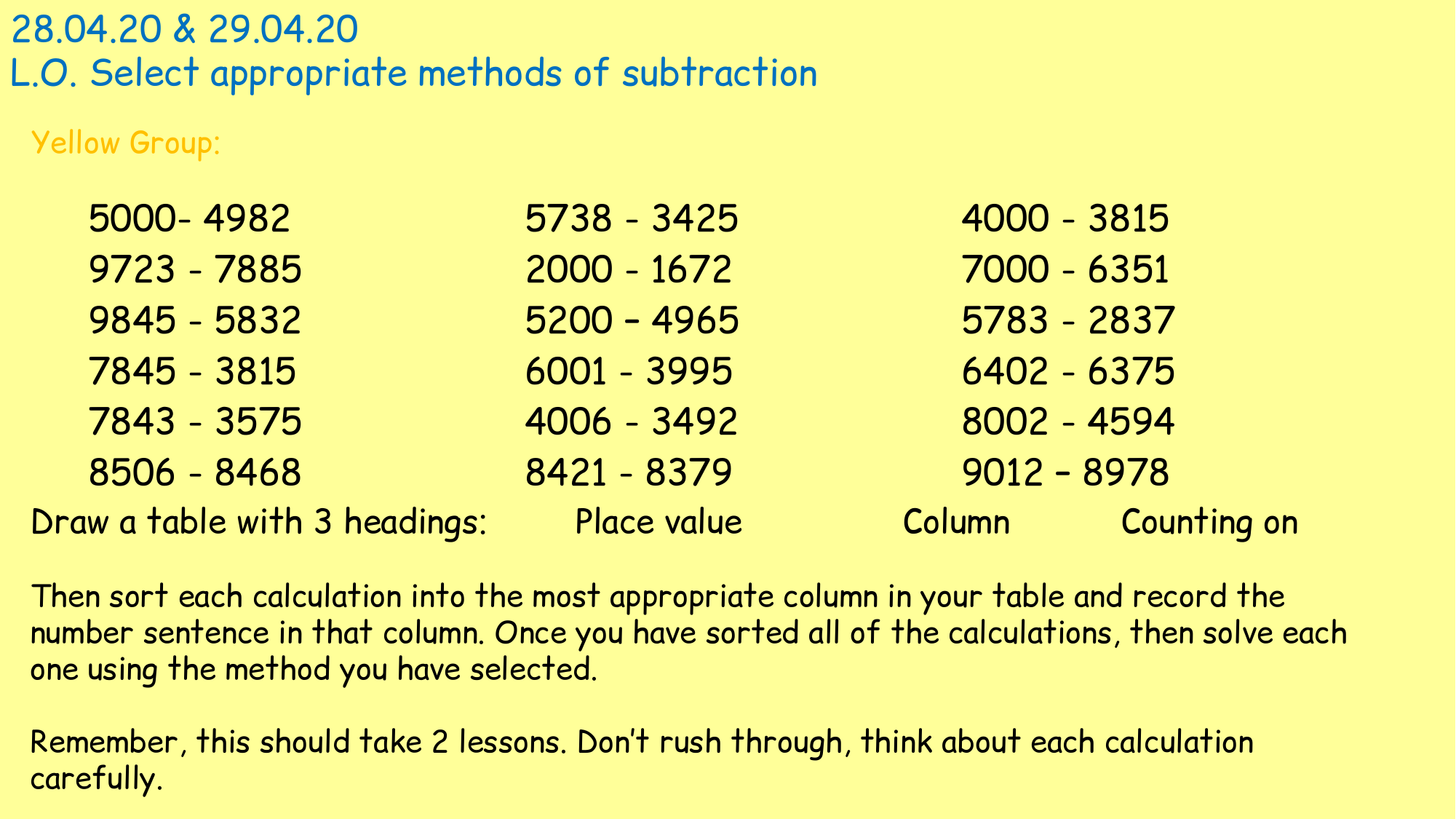

28.04.20 & 29.04.20
L.O. Select appropriate methods of subtraction
Yellow Group:
| 5000- 4982 5738 - 3425 4000 - 3815 9723 - 7885 2000 - 1672 7000 - 6351 9845 - 5832 5200 – 4965 5783 - 2837 7845 - 3815 6001 - 3995 6402 - 6375 7843 - 3575 4006 - 3492 8002 - 4594 8506 - 8468 8421 - 8379 9012 – 8978 |
| --- |
|  |
|  |
Draw a table with 3 headings: 	Place value		Column		Counting on

Then sort each calculation into the most appropriate column in your table and record the number sentence in that column. Once you have sorted all of the calculations, then solve each one using the method you have selected.

Remember, this should take 2 lessons. Don’t rush through, think about each calculation carefully.